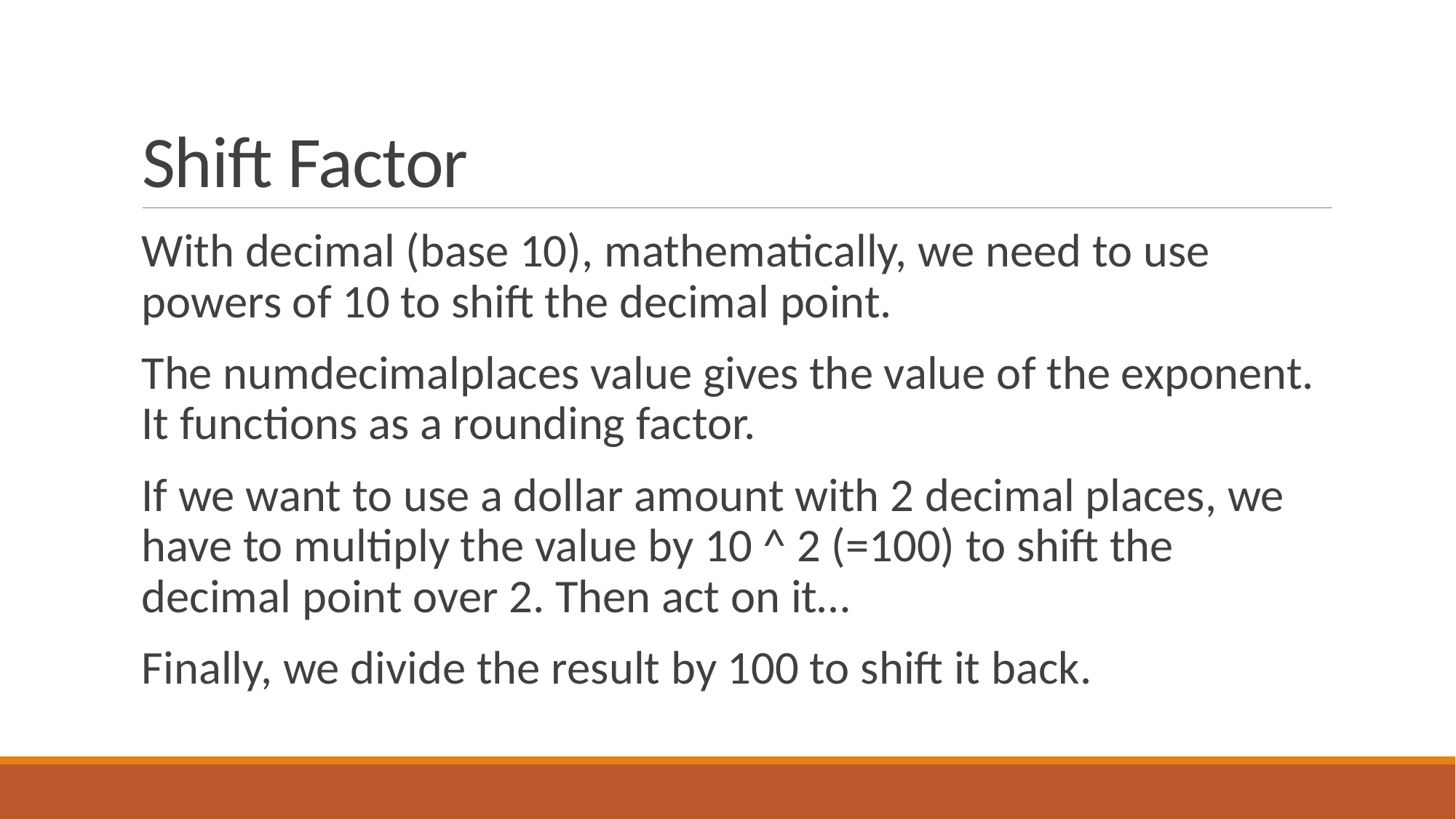

# Shift Factor
With decimal (base 10), mathematically, we need to use powers of 10 to shift the decimal point.
The numdecimalplaces value gives the value of the exponent. It functions as a rounding factor.
If we want to use a dollar amount with 2 decimal places, we have to multiply the value by 10 ^ 2 (=100) to shift the decimal point over 2. Then act on it…
Finally, we divide the result by 100 to shift it back.